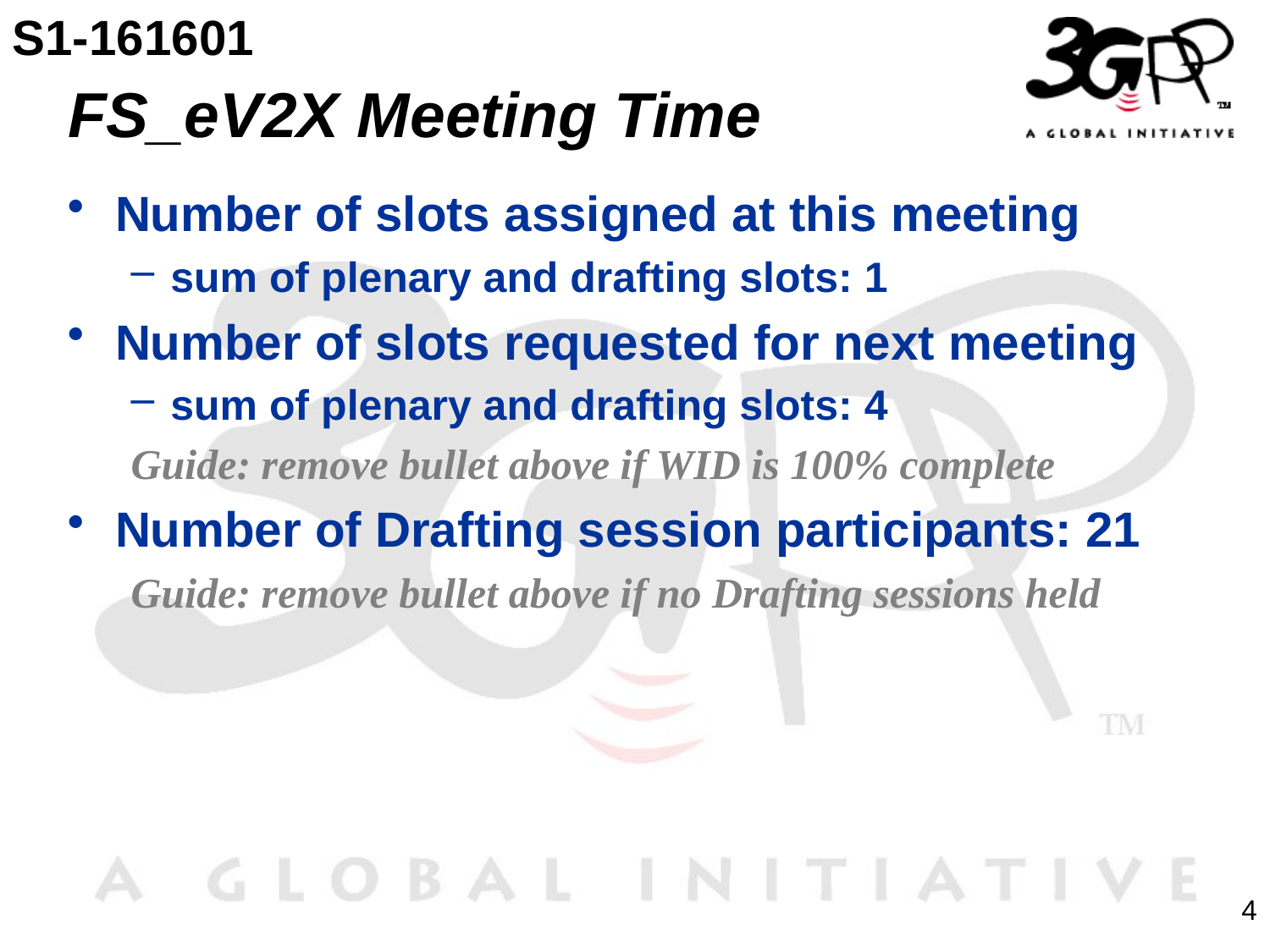

S1-161601

# FS_eV2X Meeting Time
Number of slots assigned at this meeting
sum of plenary and drafting slots: 1
Number of slots requested for next meeting
sum of plenary and drafting slots: 4
Guide: remove bullet above if WID is 100% complete
Number of Drafting session participants: 21
Guide: remove bullet above if no Drafting sessions held
4